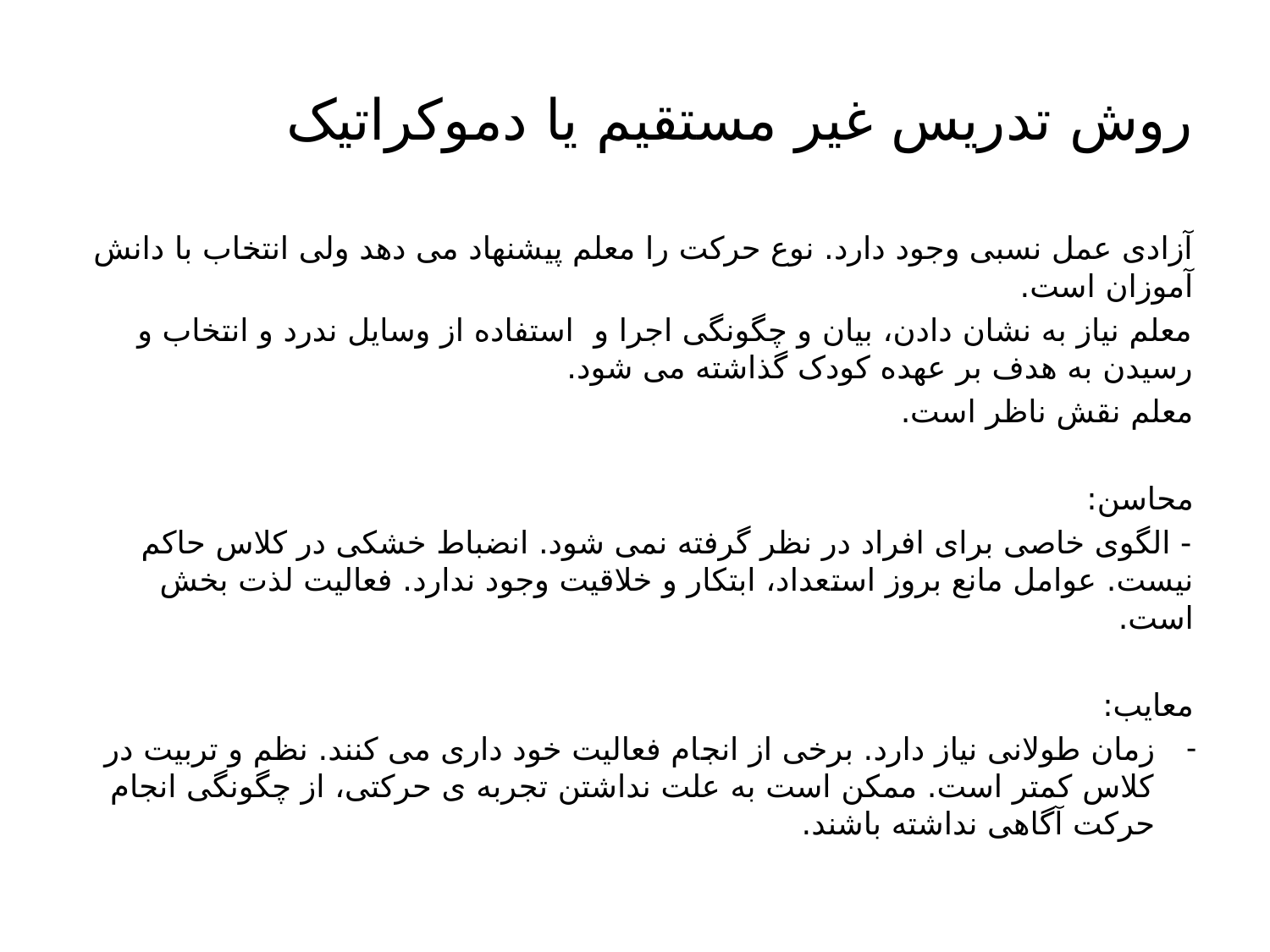

# روش تدریس غیر مستقیم یا دموکراتیک
آزادی عمل نسبی وجود دارد. نوع حرکت را معلم پیشنهاد می دهد ولی انتخاب با دانش آموزان است.
معلم نیاز به نشان دادن، بیان و چگونگی اجرا و  استفاده از وسایل ندرد و انتخاب و رسیدن به هدف بر عهده کودک گذاشته می شود.
معلم نقش ناظر است.

محاسن:
- الگوی خاصی برای افراد در نظر گرفته نمی شود. انضباط خشکی در کلاس حاکم نیست. عوامل مانع بروز استعداد، ابتکار و خلاقیت وجود ندارد. فعالیت لذت بخش است.

معایب:
زمان طولانی نیاز دارد. برخی از انجام فعالیت خود داری می کنند. نظم و تربیت در کلاس کمتر است. ممکن است به علت نداشتن تجربه ی حرکتی، از چگونگی انجام حرکت آگاهی نداشته باشند.